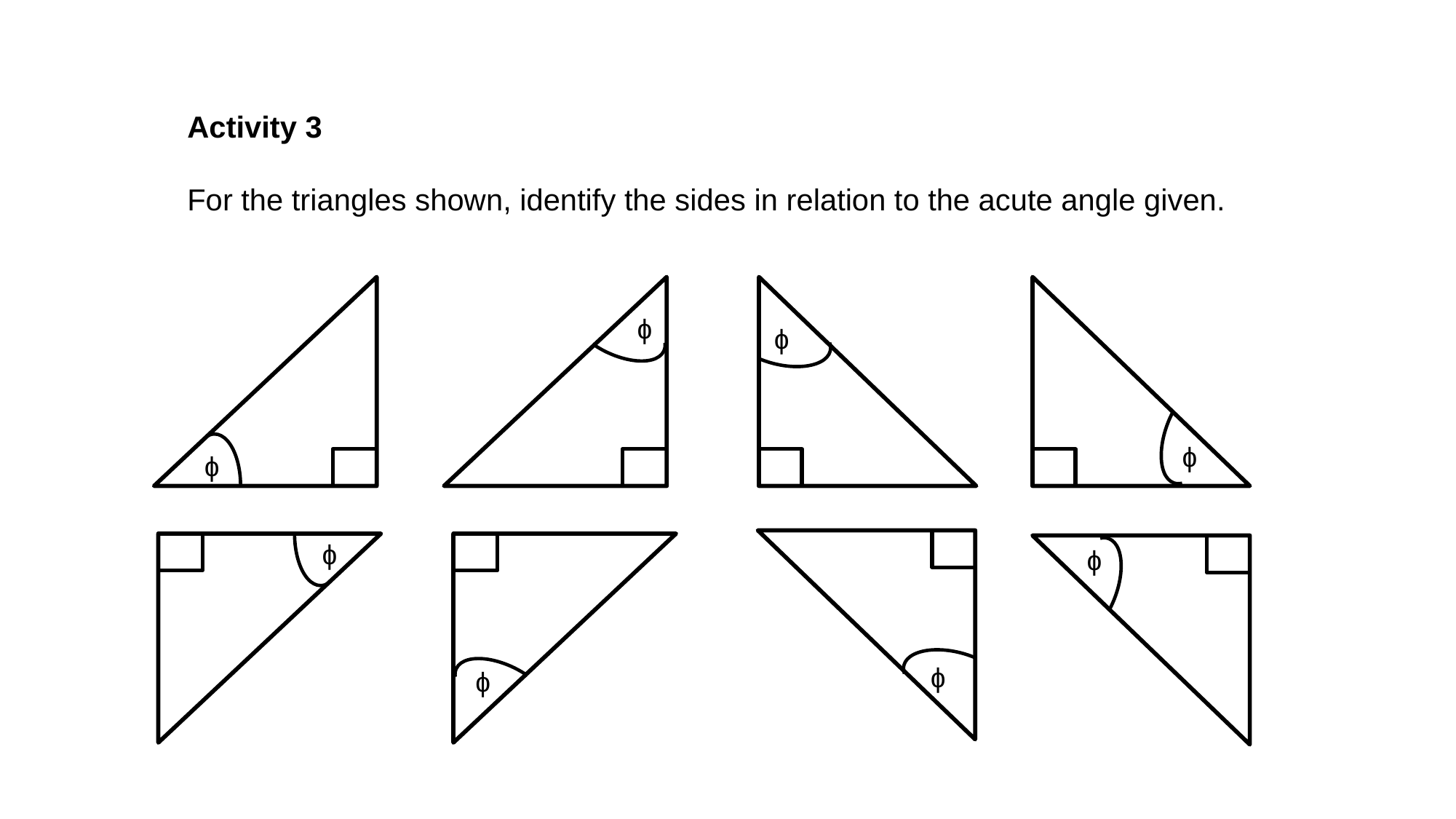

Activity 3

For the triangles shown, identify the sides in relation to the acute angle given.

ɸ
ɸ
ɸ
ɸ

ɸ

ɸ
ɸ
ɸ